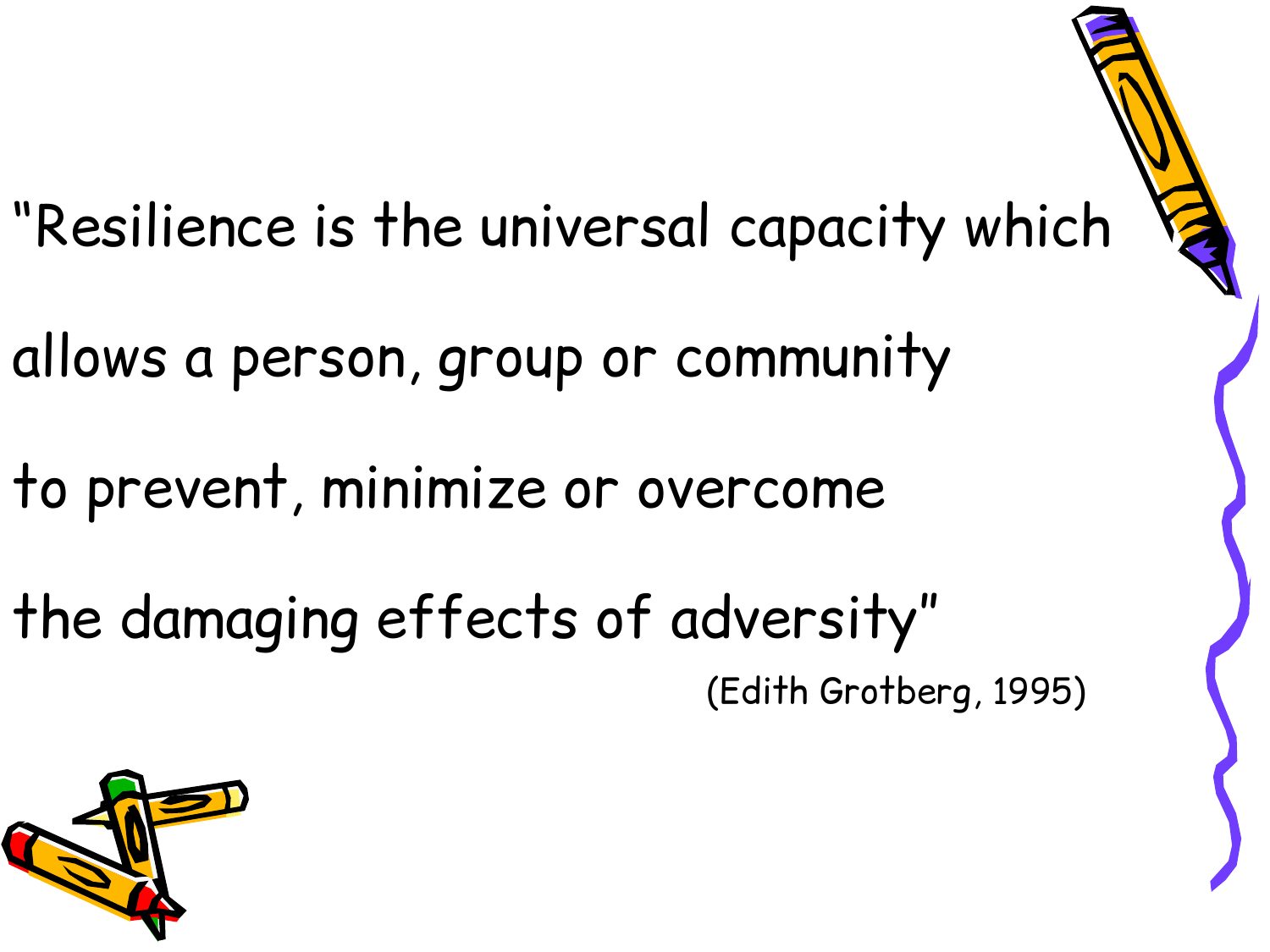

“Resilience is the universal capacity which

allows a person, group or community

to prevent, minimize or overcome

the damaging effects of adversity”
                                         (Edith Grotberg, 1995)